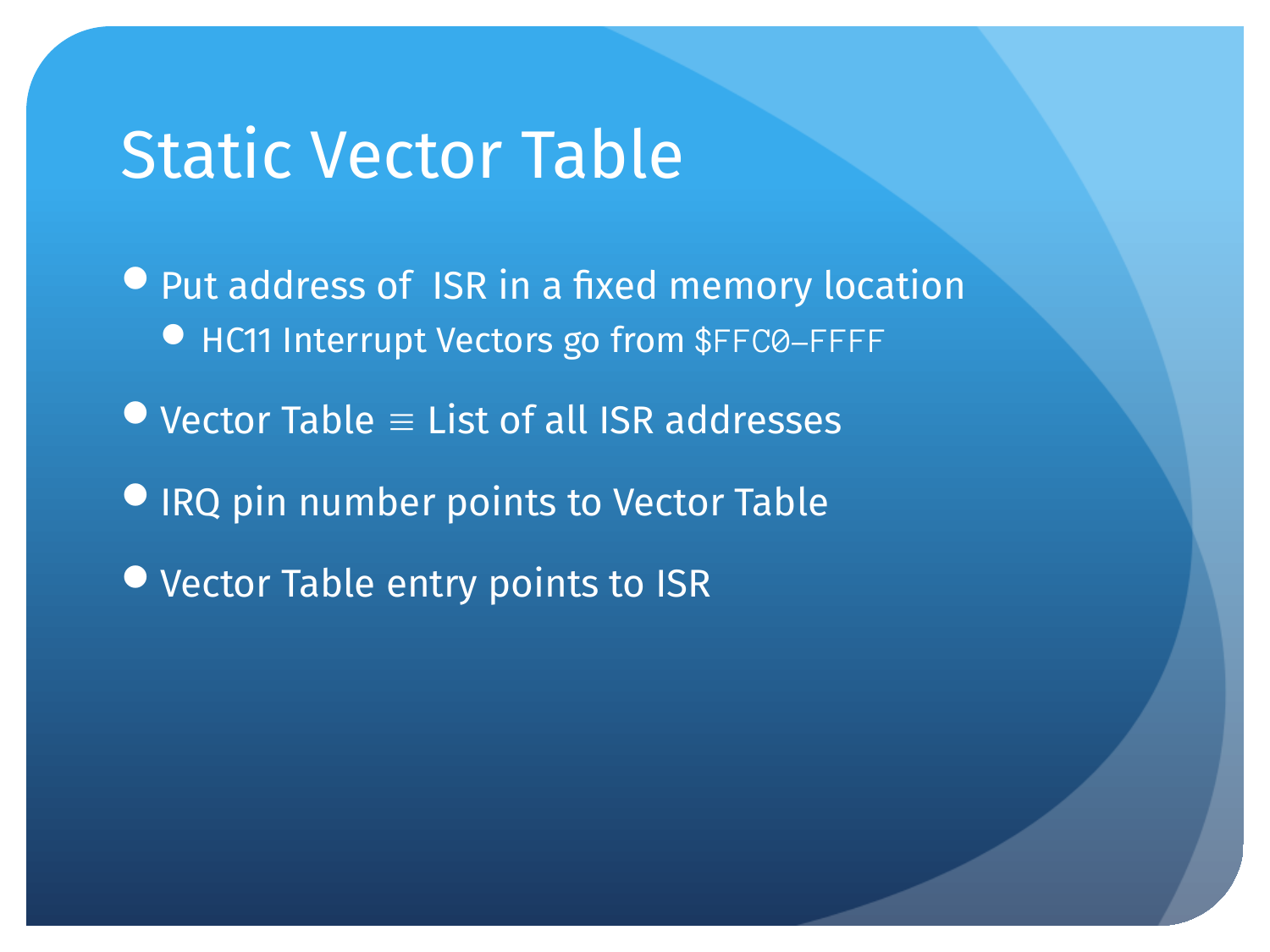

# Static Vector Table
Put address of  ISR in a fixed memory location
HC11 Interrupt Vectors go from $FFC0-FFFF
Vector Table ≡ List of all ISR addresses
IRQ pin number points to Vector Table
Vector Table entry points to ISR